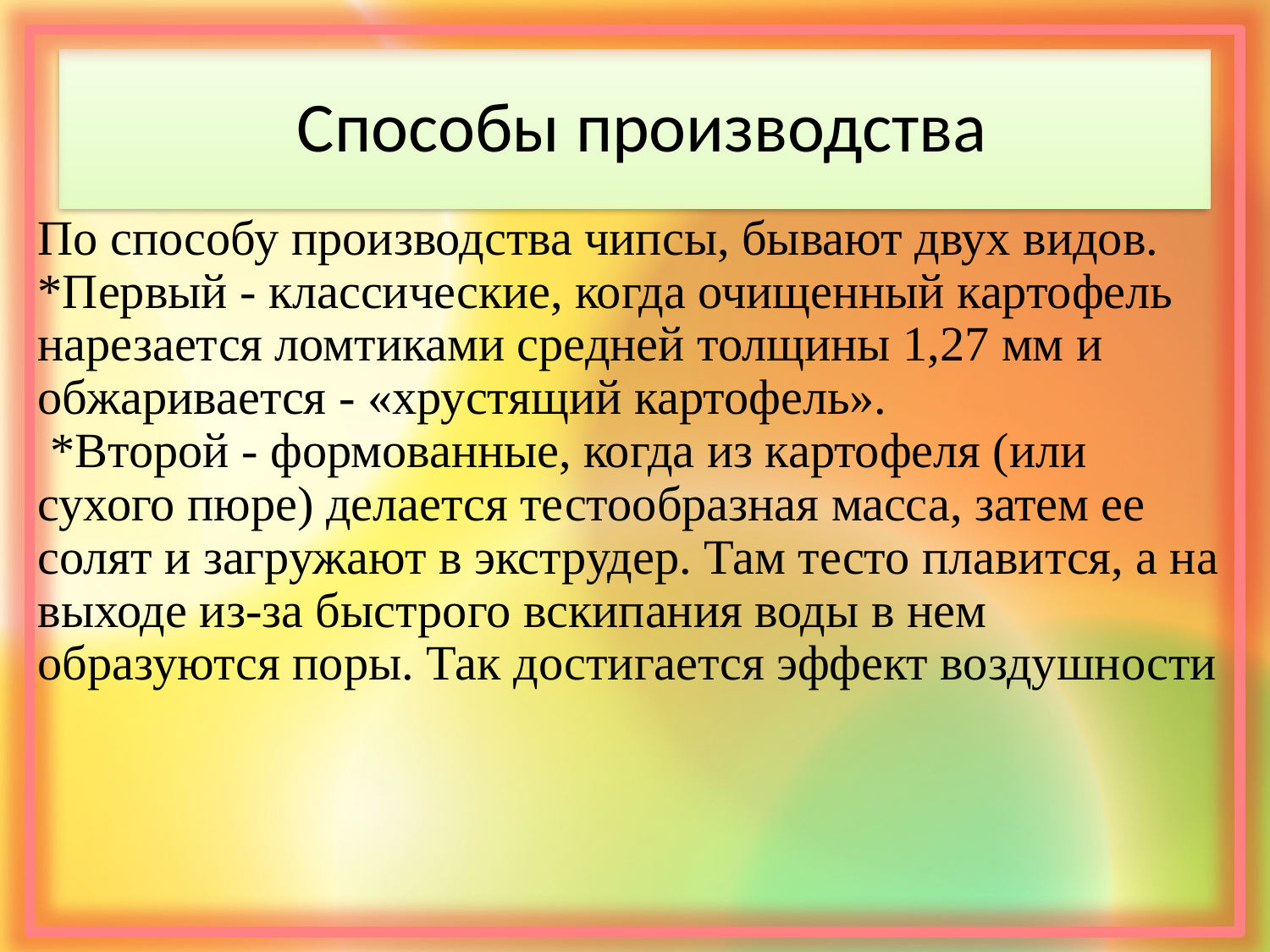

Способы производства
# По способу производства чипсы, бывают двух видов. *Первый - классические, когда очищенный картофель нарезается ломтиками средней толщины 1,27 мм и обжаривается - «хрустящий картофель». *Второй - формованные, когда из картофеля (или сухого пюре) делается тестообразная масса, затем ее солят и загружают в экструдер. Там тесто плавится, а на выходе из-за быстрого вскипания воды в нем образуются поры. Так достигается эффект воздушности